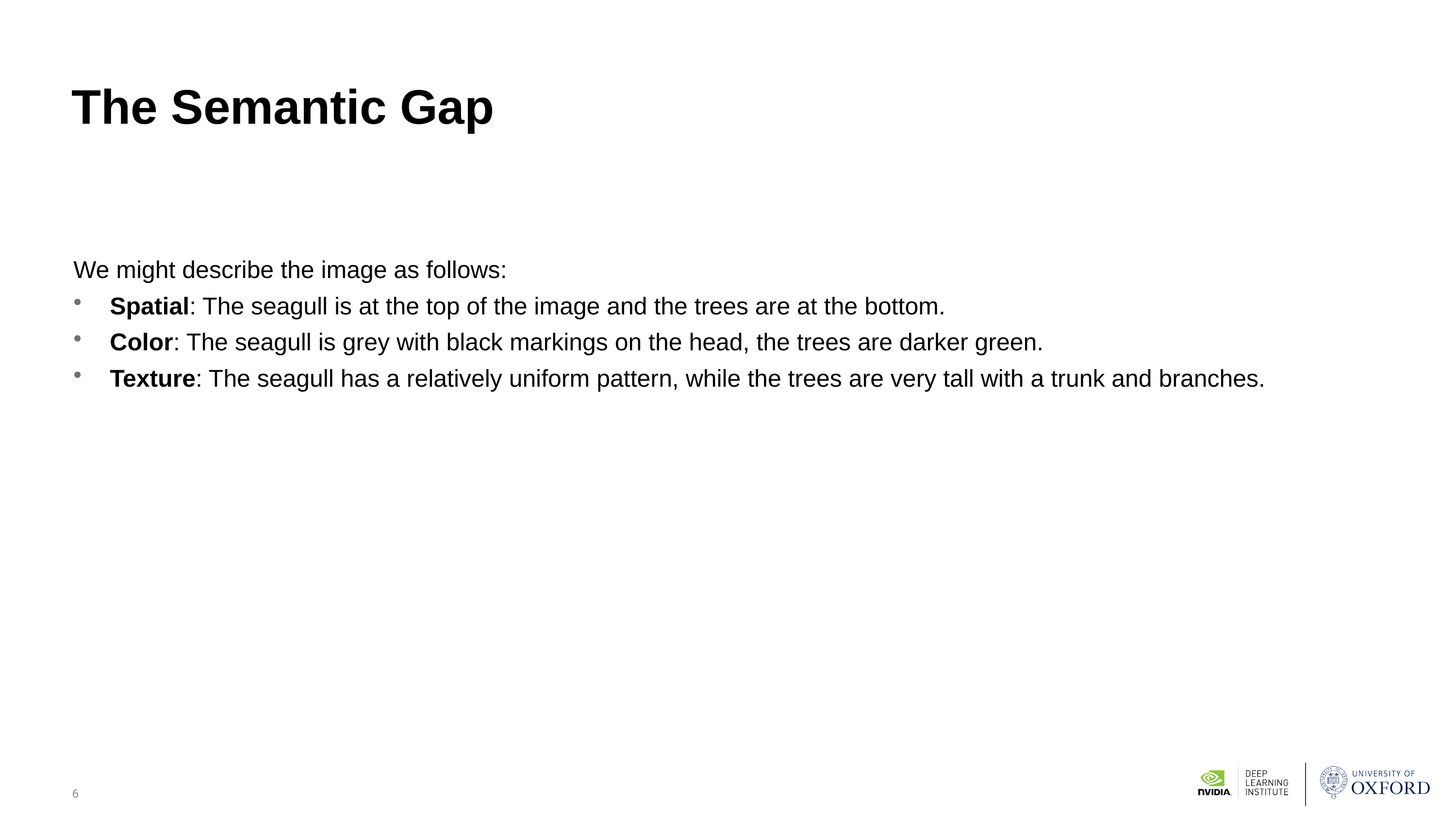

# The Semantic Gap
We might describe the image as follows:
Spatial: The seagull is at the top of the image and the trees are at the bottom.
Color: The seagull is grey with black markings on the head, the trees are darker green.
Texture: The seagull has a relatively uniform pattern, while the trees are very tall with a trunk and branches.